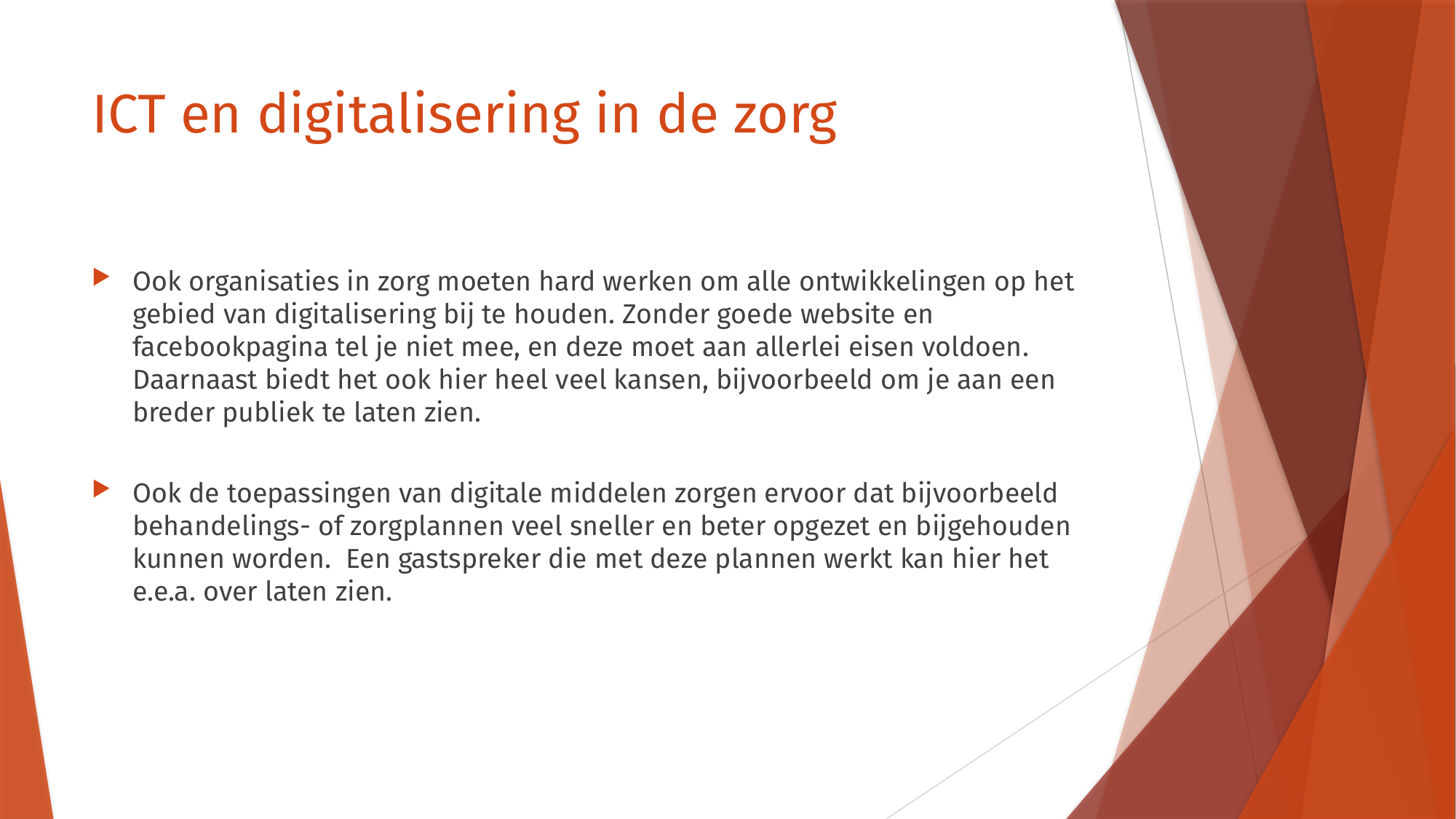

# ICT en digitalisering in de zorg
Ook organisaties in zorg moeten hard werken om alle ontwikkelingen op het gebied van digitalisering bij te houden. Zonder goede website en facebookpagina tel je niet mee, en deze moet aan allerlei eisen voldoen. Daarnaast biedt het ook hier heel veel kansen, bijvoorbeeld om je aan een breder publiek te laten zien.
Ook de toepassingen van digitale middelen zorgen ervoor dat bijvoorbeeld behandelings- of zorgplannen veel sneller en beter opgezet en bijgehouden kunnen worden.  Een gastspreker die met deze plannen werkt kan hier het e.e.a. over laten zien.